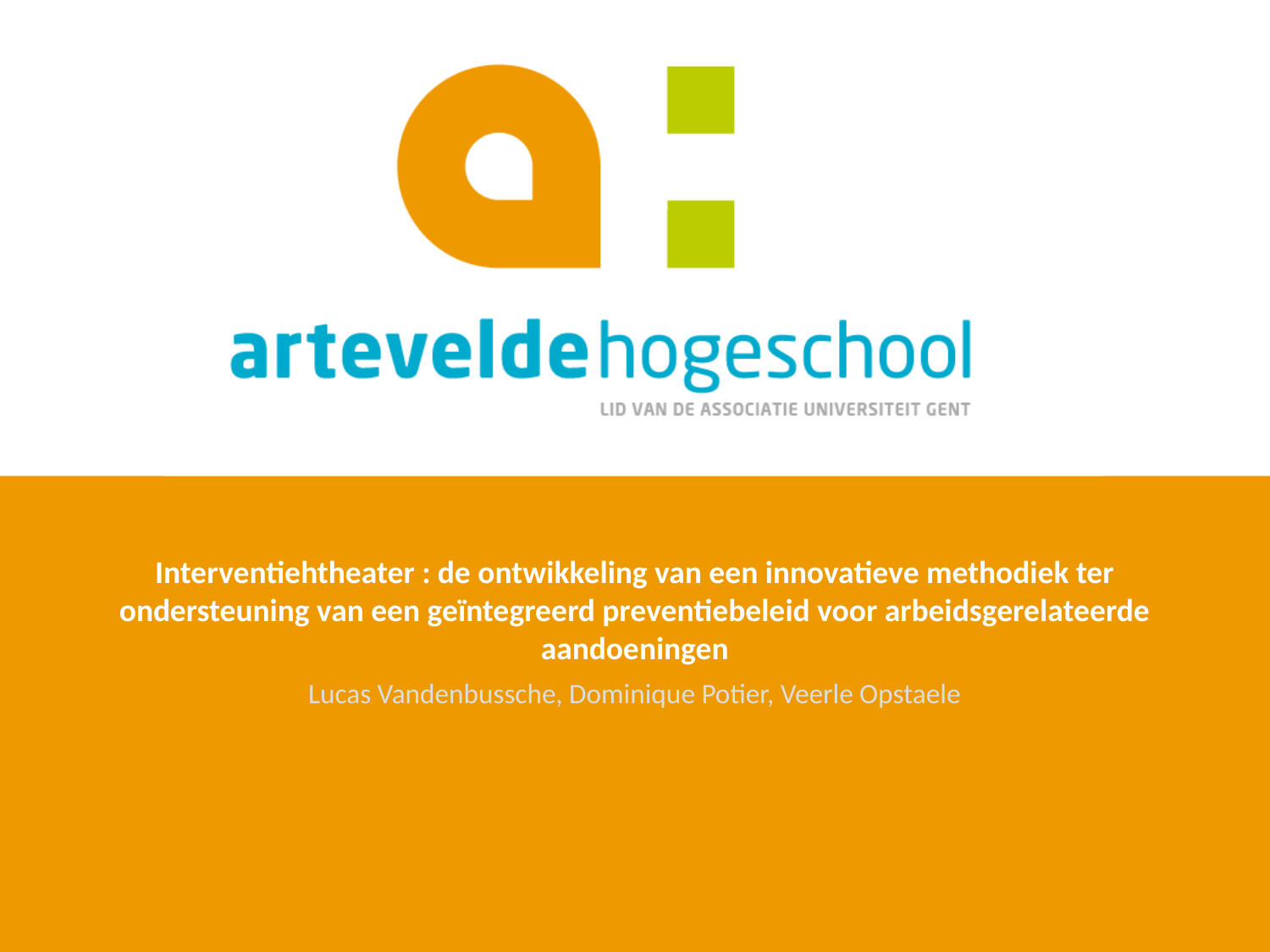

# Interventiehtheater : de ontwikkeling van een innovatieve methodiek ter ondersteuning van een geïntegreerd preventiebeleid voor arbeidsgerelateerde aandoeningen
Lucas Vandenbussche, Dominique Potier, Veerle Opstaele